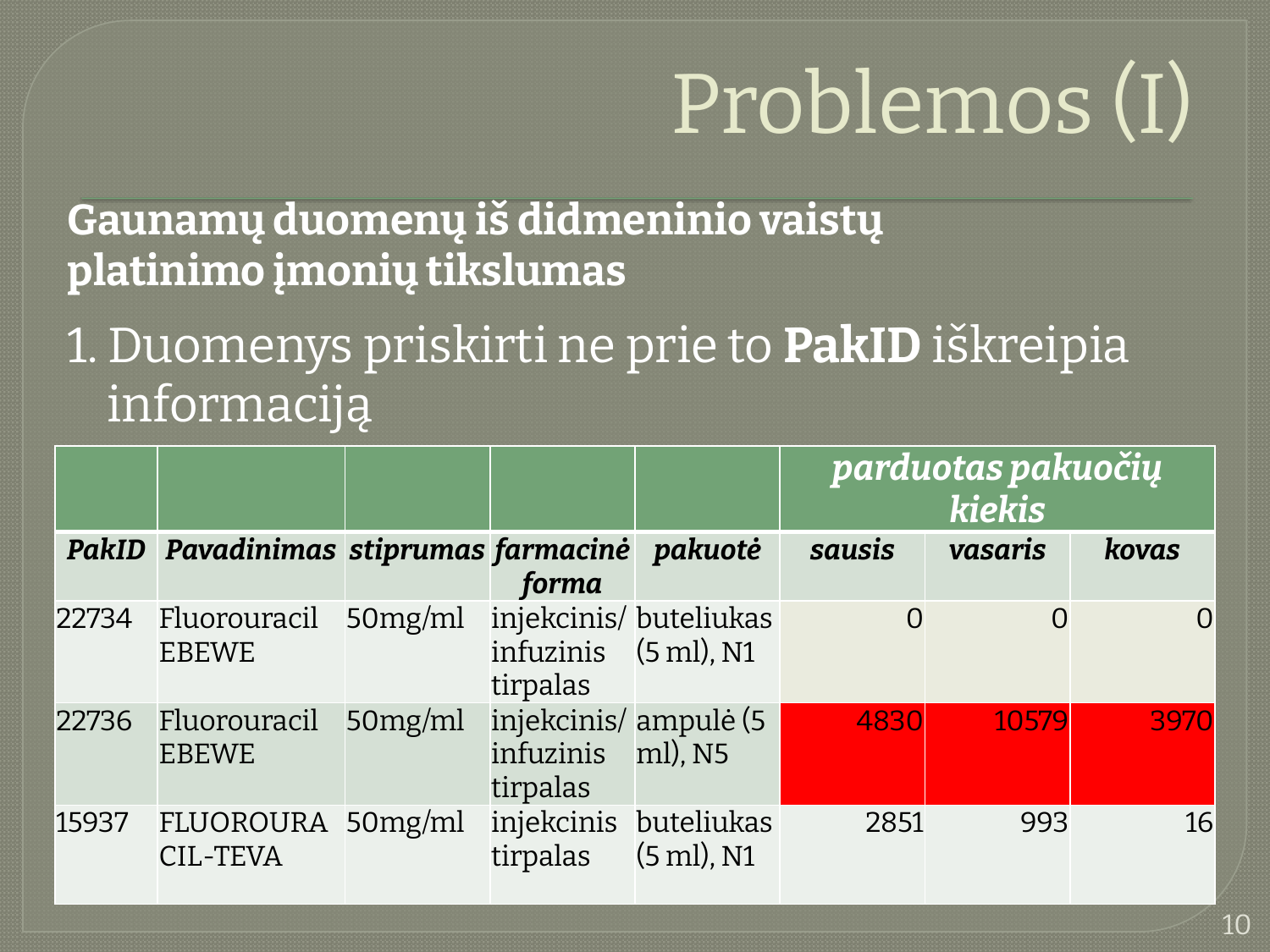

# Problemos (I)
Gaunamų duomenų iš didmeninio vaistų
platinimo įmonių tikslumas

1. Duomenys priskirti ne prie to PakID iškreipia
    informaciją

|  |  |  |  |  | parduotas pakuočių kiekis |  |  |
| --- | --- | --- | --- | --- | --- | --- | --- |
| PakID | Pavadinimas | stiprumas | farmacinė forma | pakuotė | sausis | vasaris | kovas |
| 22734 | Fluorouracil EBEWE | 50mg/ml | injekcinis/infuzinis tirpalas | buteliukas (5 ml), N1 | 0 | 0 | 0 |
| 22736 | Fluorouracil EBEWE | 50mg/ml | injekcinis/infuzinis tirpalas | ampulė (5 ml), N5 | 4830 | 10579 | 3970 |
| 15937 | FLUOROURACIL-TEVA | 50mg/ml | injekcinis tirpalas | buteliukas (5 ml), N1 | 2851 | 993 | 16 |
10